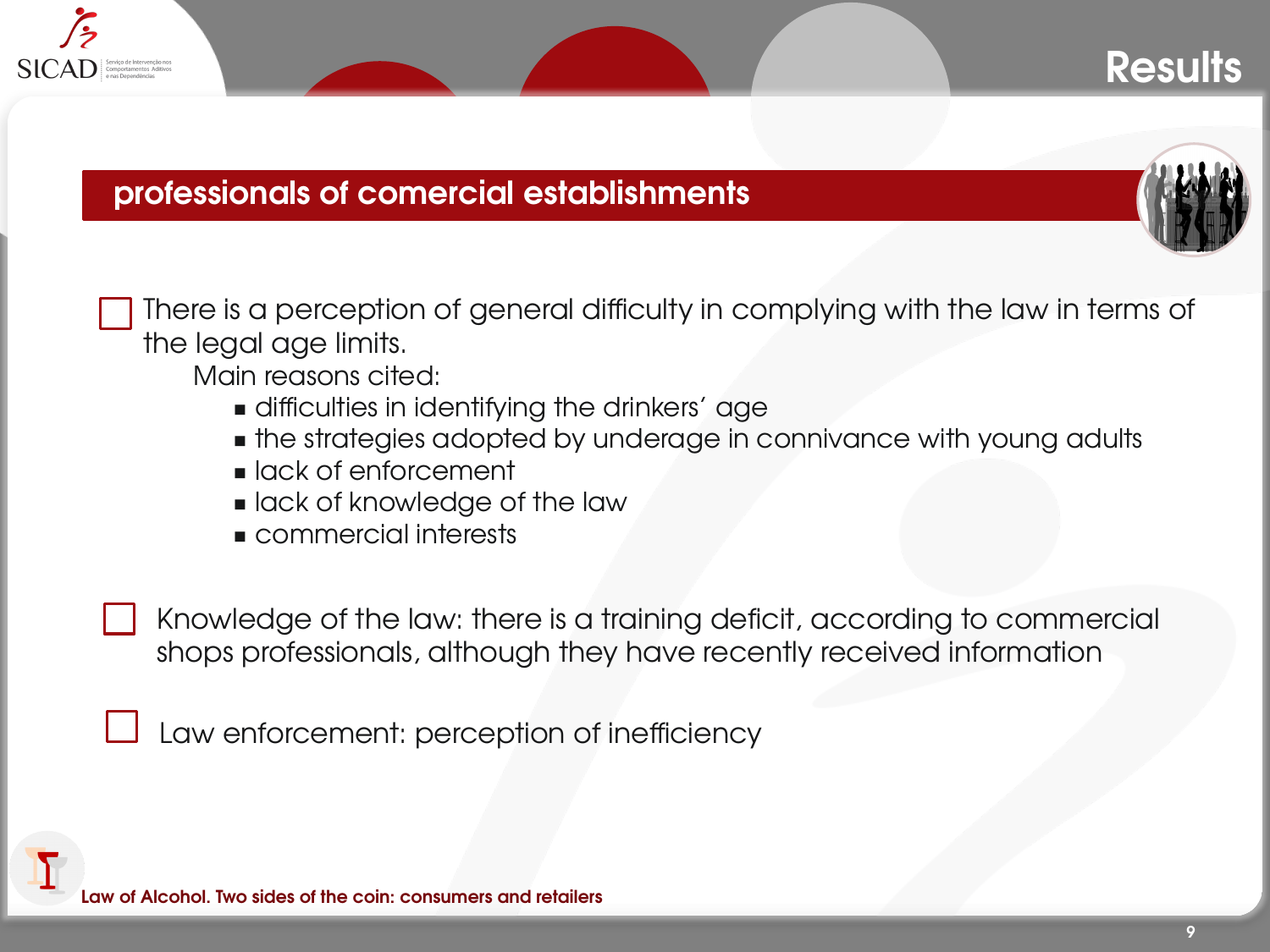

Results

professionals of comercial establishments

There is a perception of general difficulty in complying with the law in terms of the legal age limits.
Main reasons cited:
▪ difficulties in identifying the drinkers’ age
▪ the strategies adopted by underage in connivance with young adults
▪ lack of enforcement
▪ lack of knowledge of the law
▪ commercial interests

Knowledge of the law: there is a training deficit, according to commercial shops professionals, although they have recently received information

Law enforcement: perception of inefficiency

Law of Alcohol. Two sides of the coin: consumers and retailers
9